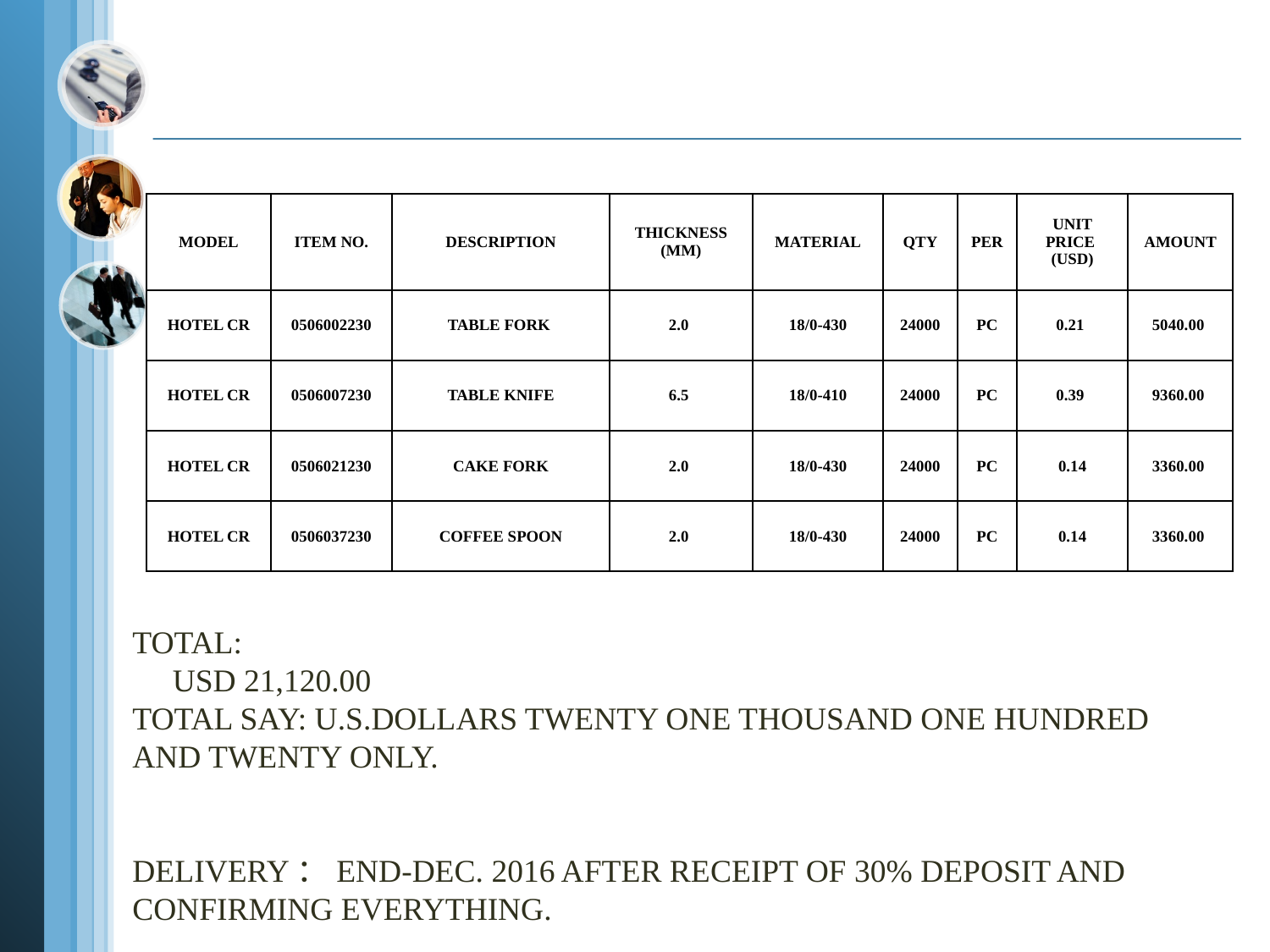

#
| MODEL | ITEM NO. | DESCRIPTION | THICKNESS (MM) | MATERIAL | QTY | PER | UNIT PRICE (USD) | AMOUNT |
| --- | --- | --- | --- | --- | --- | --- | --- | --- |
| HOTEL CR | 0506002230 | TABLE FORK | 2.0 | 18/0-430 | 24000 | PC | 0.21 | 5040.00 |
| HOTEL CR | 0506007230 | TABLE KNIFE | 6.5 | 18/0-410 | 24000 | PC | 0.39 | 9360.00 |
| HOTEL CR | 0506021230 | CAKE FORK | 2.0 | 18/0-430 | 24000 | PC | 0.14 | 3360.00 |
| HOTEL CR | 0506037230 | COFFEE SPOON | 2.0 | 18/0-430 | 24000 | PC | 0.14 | 3360.00 |
TOTAL:							                            USD 21,120.00
TOTAL SAY: U.S.DOLLARS TWENTY ONE THOUSAND ONE HUNDRED AND TWENTY ONLY.

DELIVERY：END-DEC. 2016 AFTER RECEIPT OF 30% DEPOSIT AND CONFIRMING EVERYTHING.